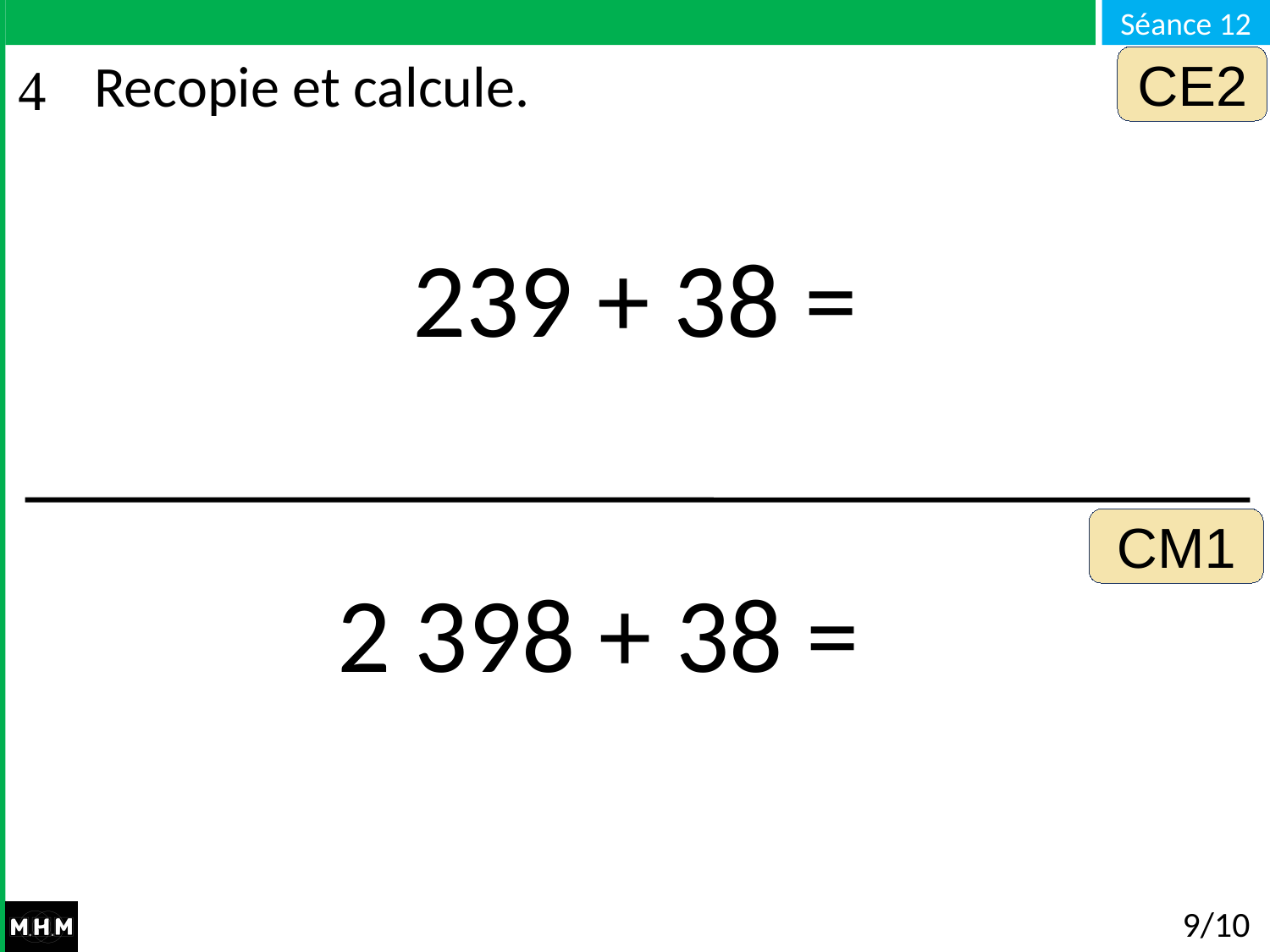

CE2
# Recopie et calcule.
239 + 38 =

CM1
2 398 + 38 =
9/10